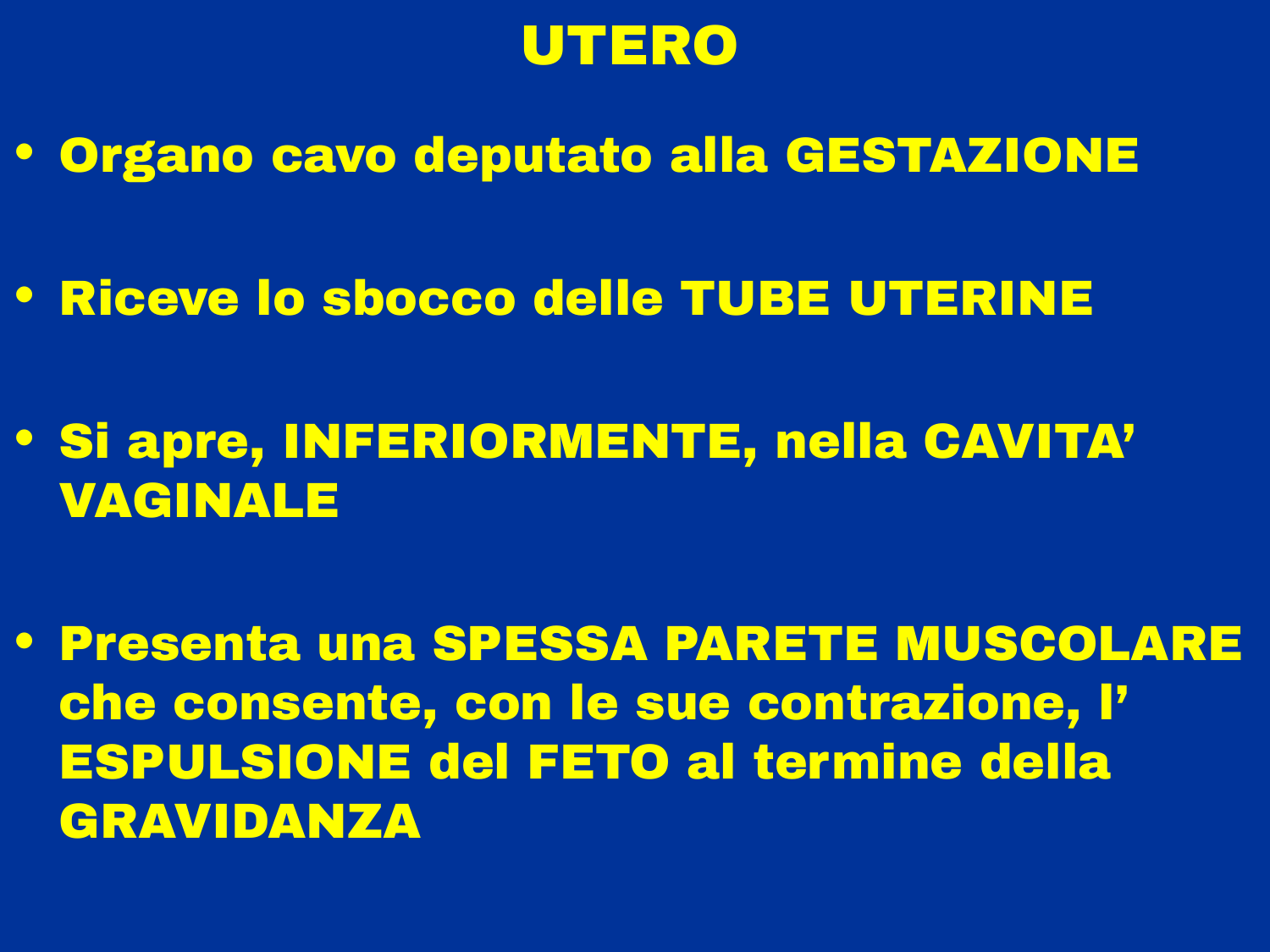

# UTERO
Organo cavo deputato alla GESTAZIONE

Riceve lo sbocco delle TUBE UTERINE

Si apre, INFERIORMENTE, nella CAVITA’ VAGINALE

Presenta una SPESSA PARETE MUSCOLARE che consente, con le sue contrazione, l’ ESPULSIONE del FETO al termine della GRAVIDANZA